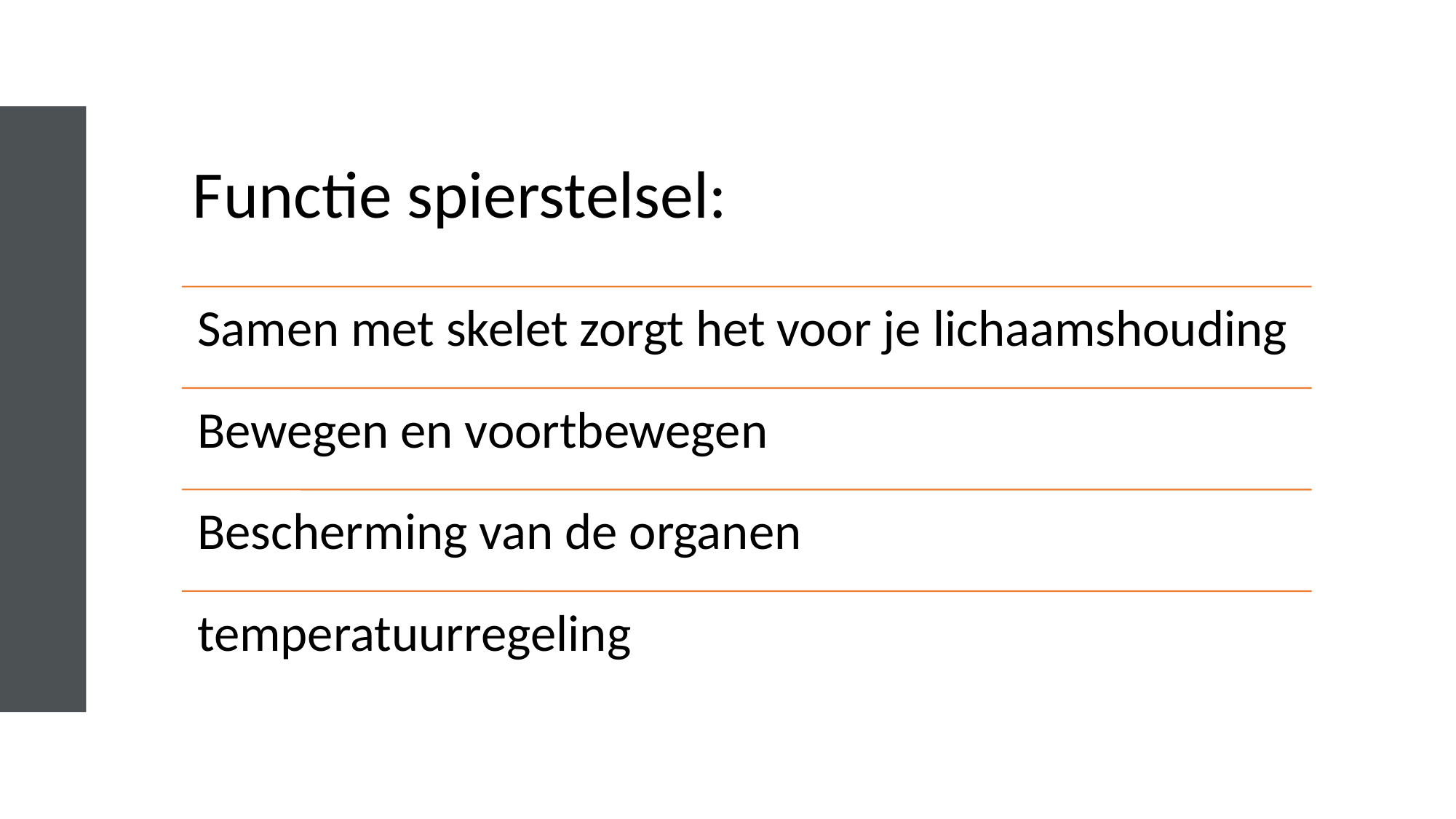

# Functie spierstelsel:
Samen met skelet zorgt het voor je lichaamshouding
Bewegen en voortbewegen
Bescherming van de organen
temperatuurregeling